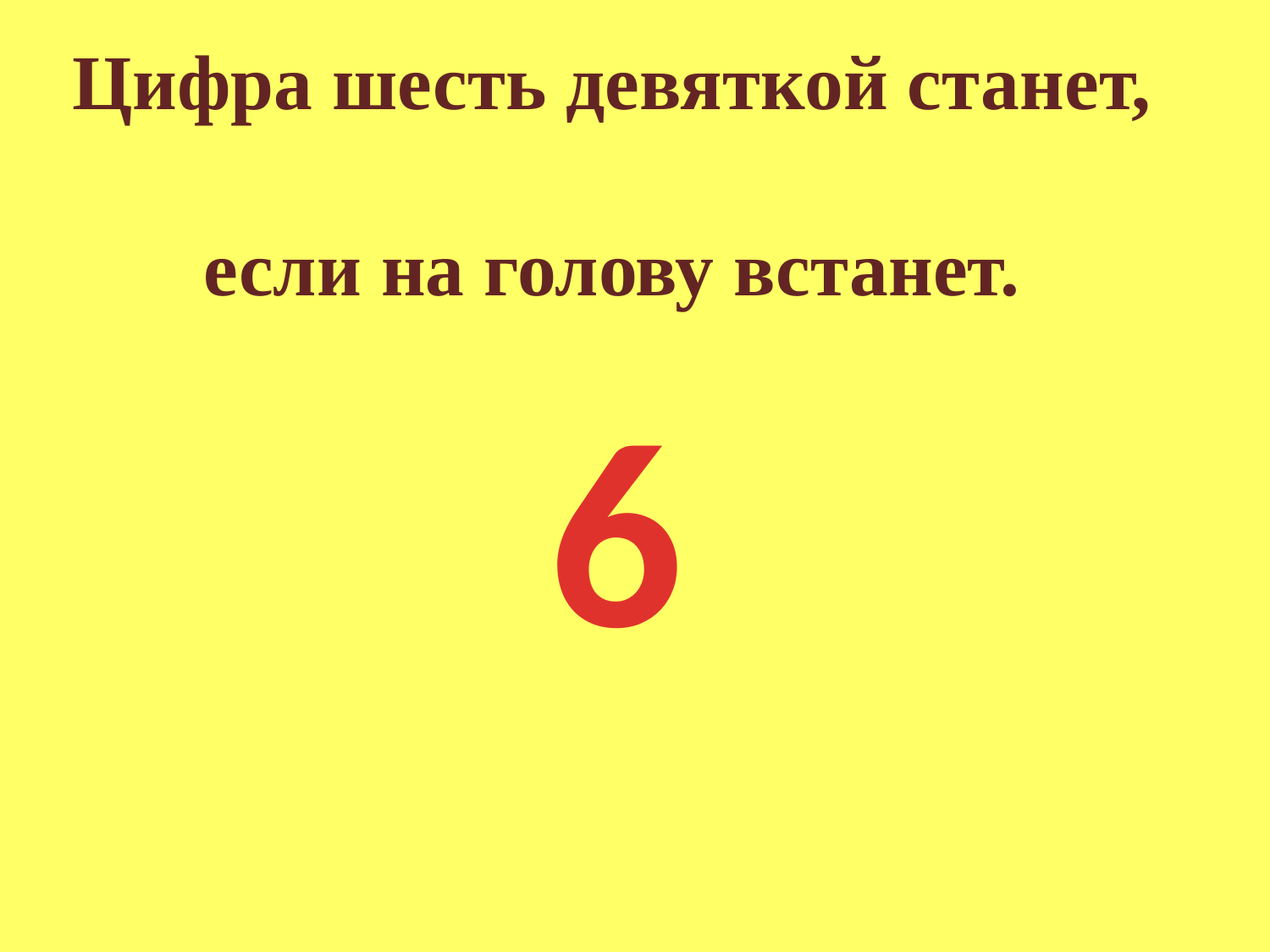

Цифра шесть девяткой станет,

если на голову встанет.
6